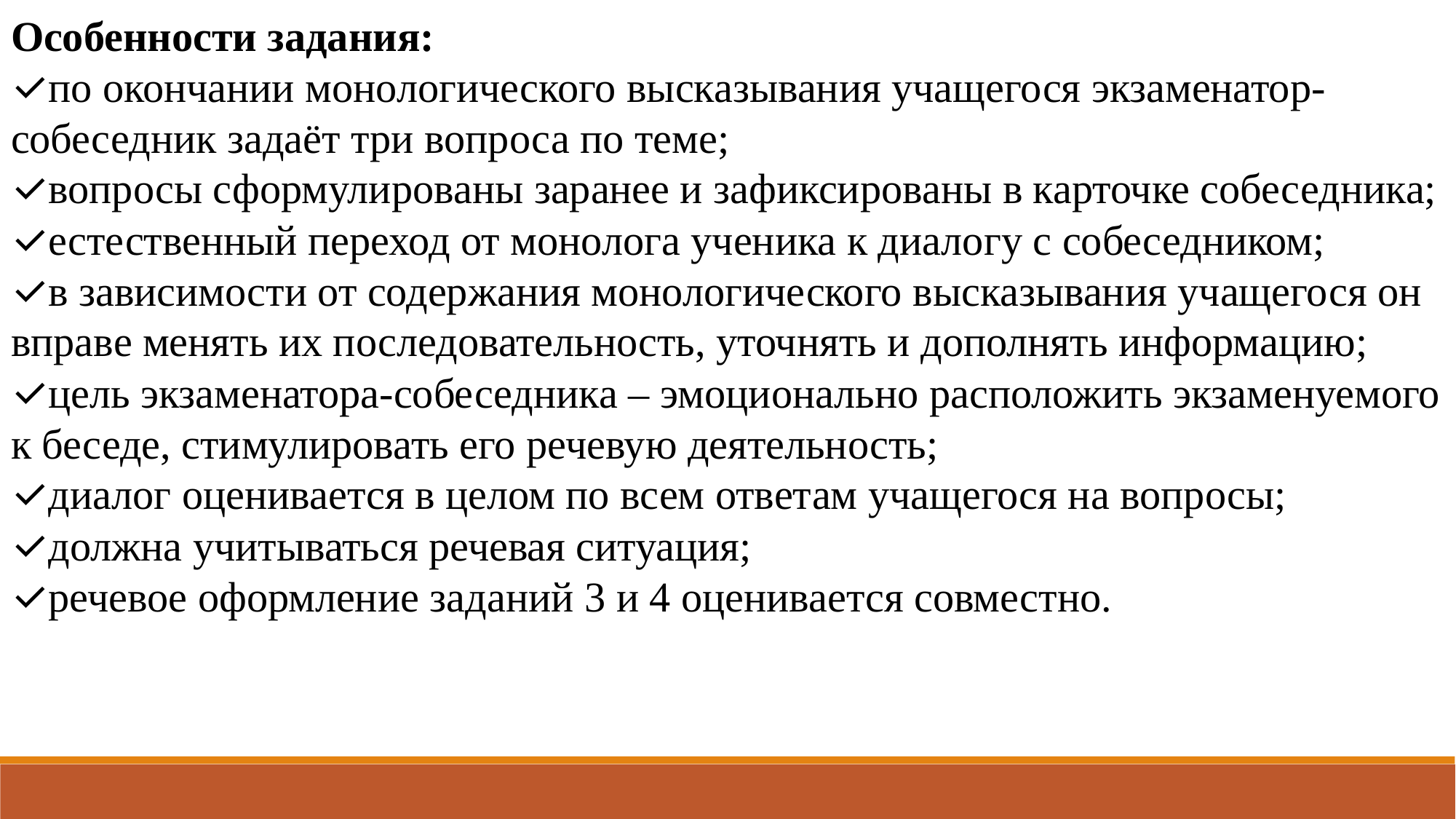

Особенности задания:
✓по окончании монологического высказывания учащегося экзаменатор-собеседник задаёт три вопроса по теме;
✓вопросы сформулированы заранее и зафиксированы в карточке собеседника;
✓естественный переход от монолога ученика к диалогу с собеседником;
✓в зависимости от содержания монологического высказывания учащегося он вправе менять их последовательность, уточнять и дополнять информацию;
✓цель экзаменатора-собеседника – эмоционально расположить экзаменуемого к беседе, стимулировать его речевую деятельность;
✓диалог оценивается в целом по всем ответам учащегося на вопросы;
✓должна учитываться речевая ситуация;
✓речевое оформление заданий 3 и 4 оценивается совместно.